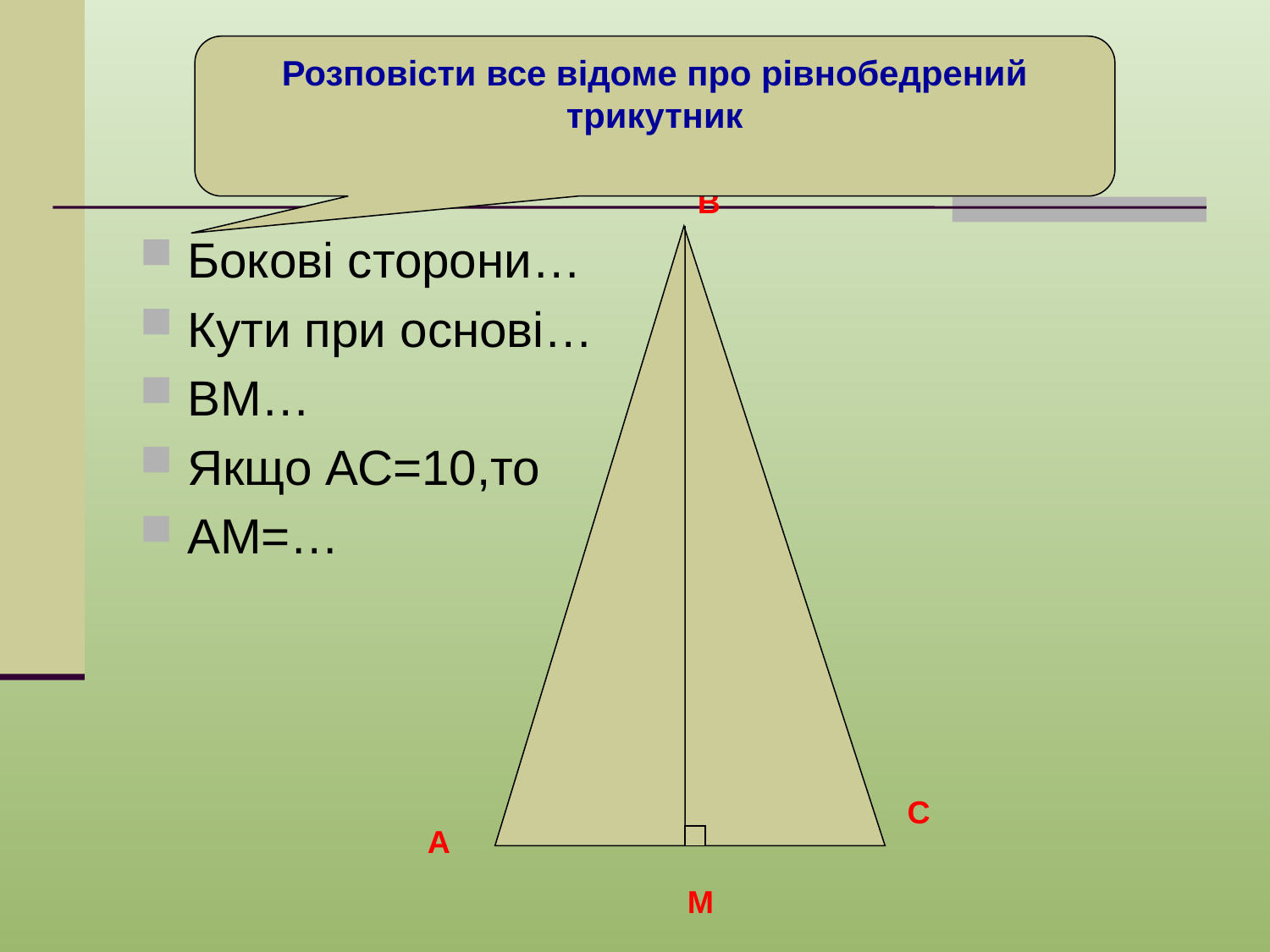

Розповісти все відоме про рівнобедрений трикутник
#
В
Бокові сторони…
Кути при основі…
ВМ…
Якщо АС=10,то
АМ=…

С
А

М